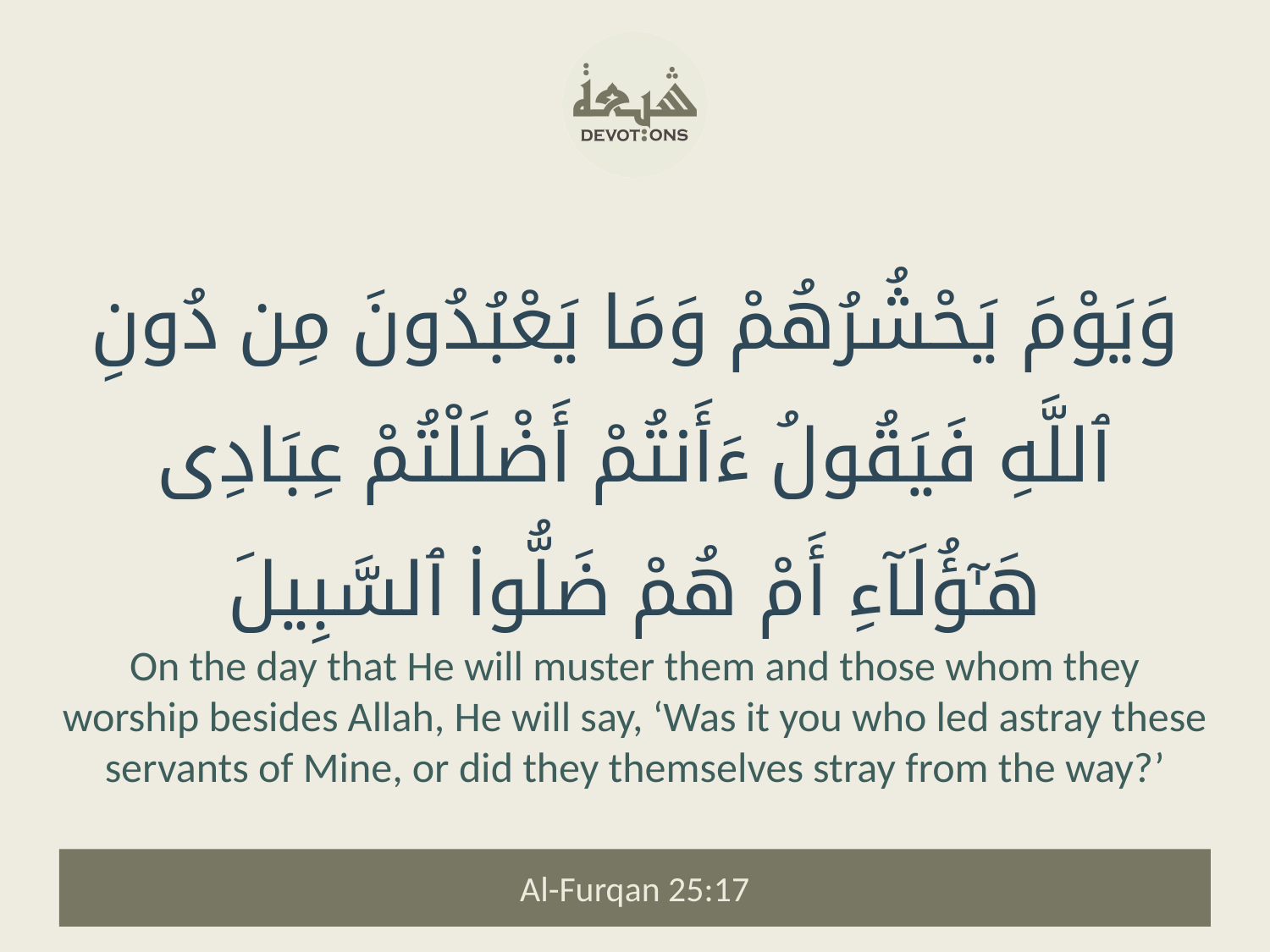

وَيَوْمَ يَحْشُرُهُمْ وَمَا يَعْبُدُونَ مِن دُونِ ٱللَّهِ فَيَقُولُ ءَأَنتُمْ أَضْلَلْتُمْ عِبَادِى هَـٰٓؤُلَآءِ أَمْ هُمْ ضَلُّوا۟ ٱلسَّبِيلَ
On the day that He will muster them and those whom they worship besides Allah, He will say, ‘Was it you who led astray these servants of Mine, or did they themselves stray from the way?’
Al-Furqan 25:17